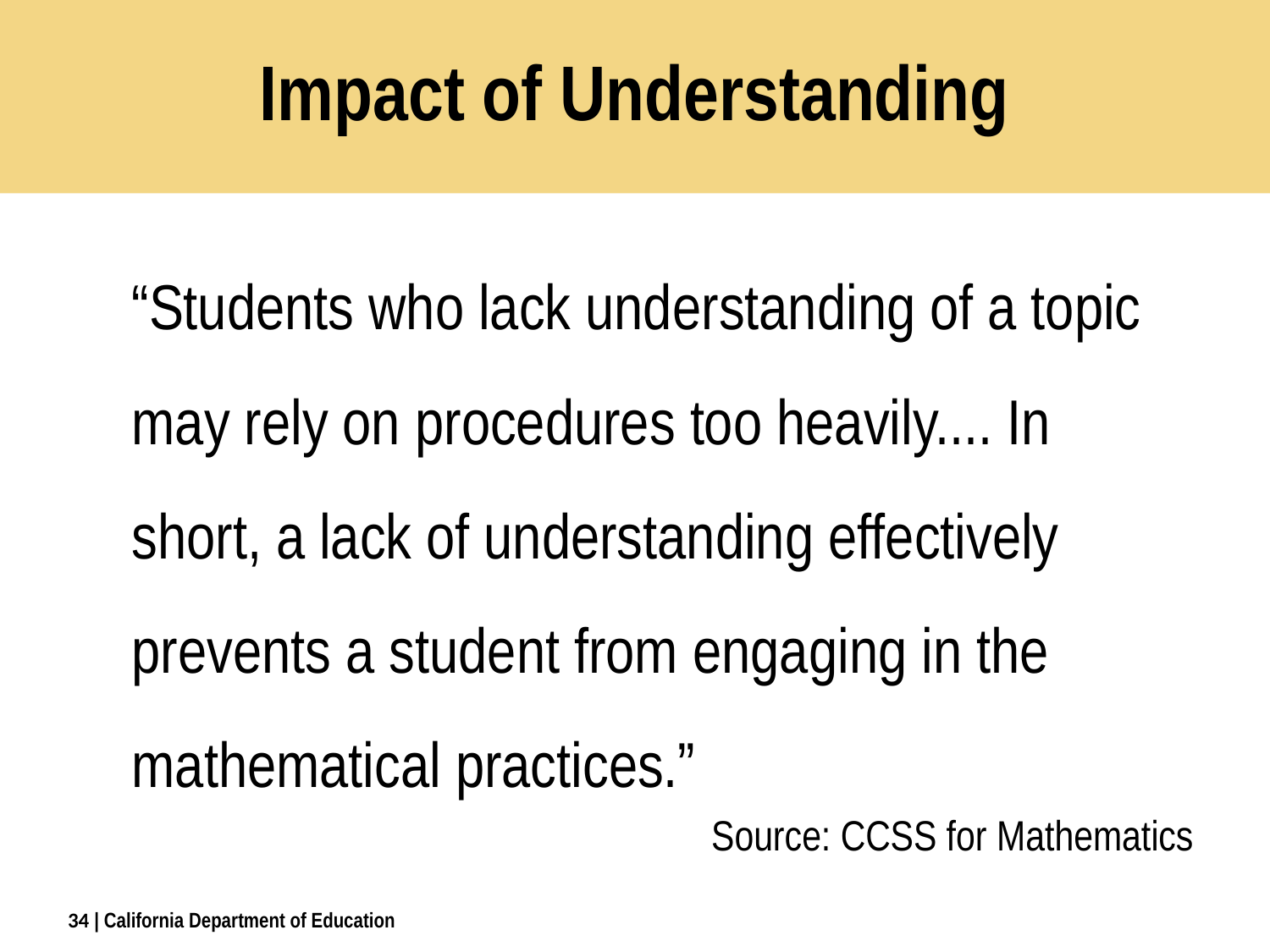

# Impact of Understanding
“Students who lack understanding of a topic may rely on procedures too heavily.... In short, a lack of understanding effectively prevents a student from engaging in the mathematical practices.”
Source: CCSS for Mathematics
34
| California Department of Education